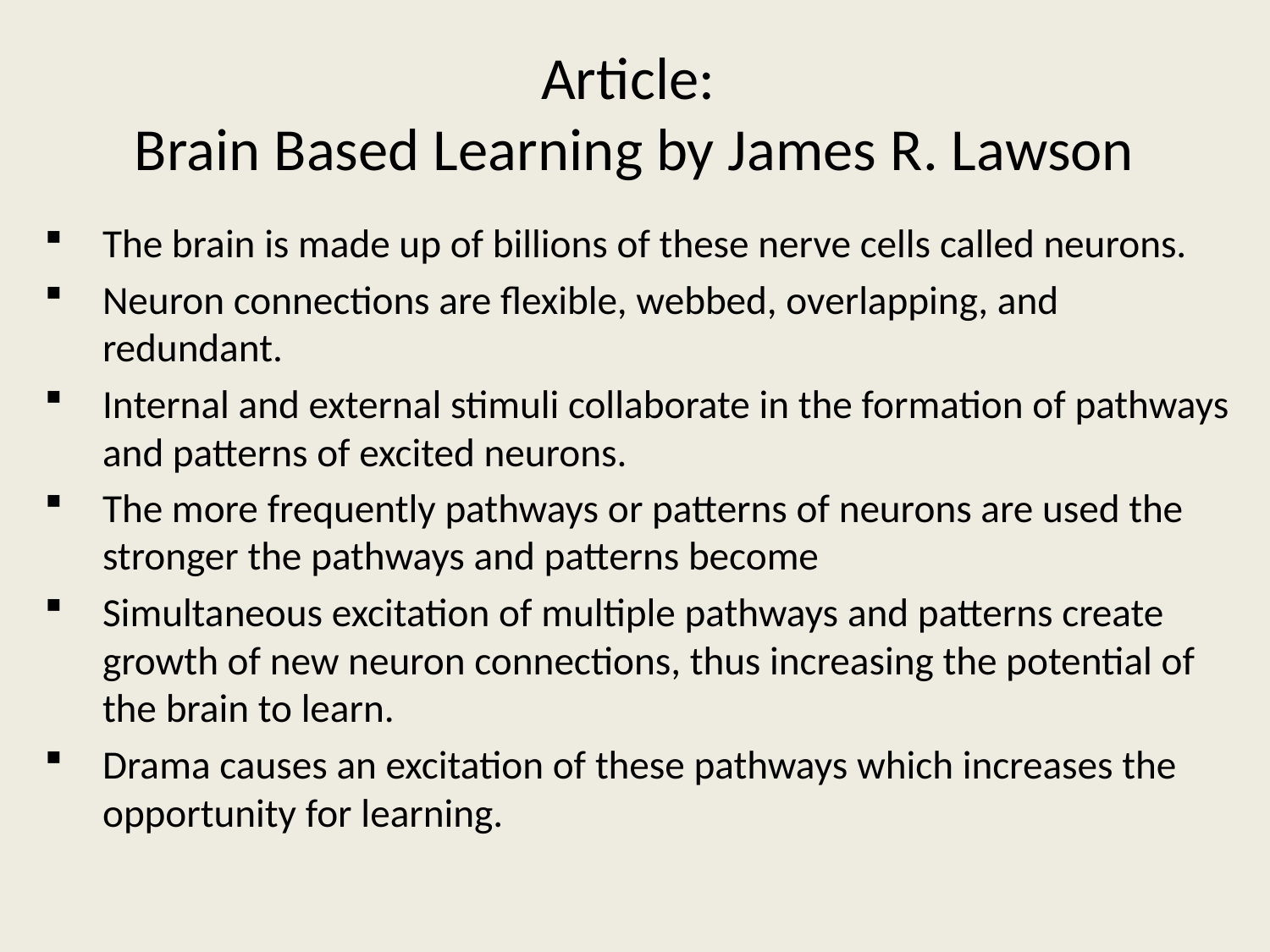

# Article: Brain Based Learning by James R. Lawson
The brain is made up of billions of these nerve cells called neurons.
Neuron connections are flexible, webbed, overlapping, and redundant.
Internal and external stimuli collaborate in the formation of pathways and patterns of excited neurons.
The more frequently pathways or patterns of neurons are used the stronger the pathways and patterns become
Simultaneous excitation of multiple pathways and patterns create growth of new neuron connections, thus increasing the potential of the brain to learn.
Drama causes an excitation of these pathways which increases the opportunity for learning.